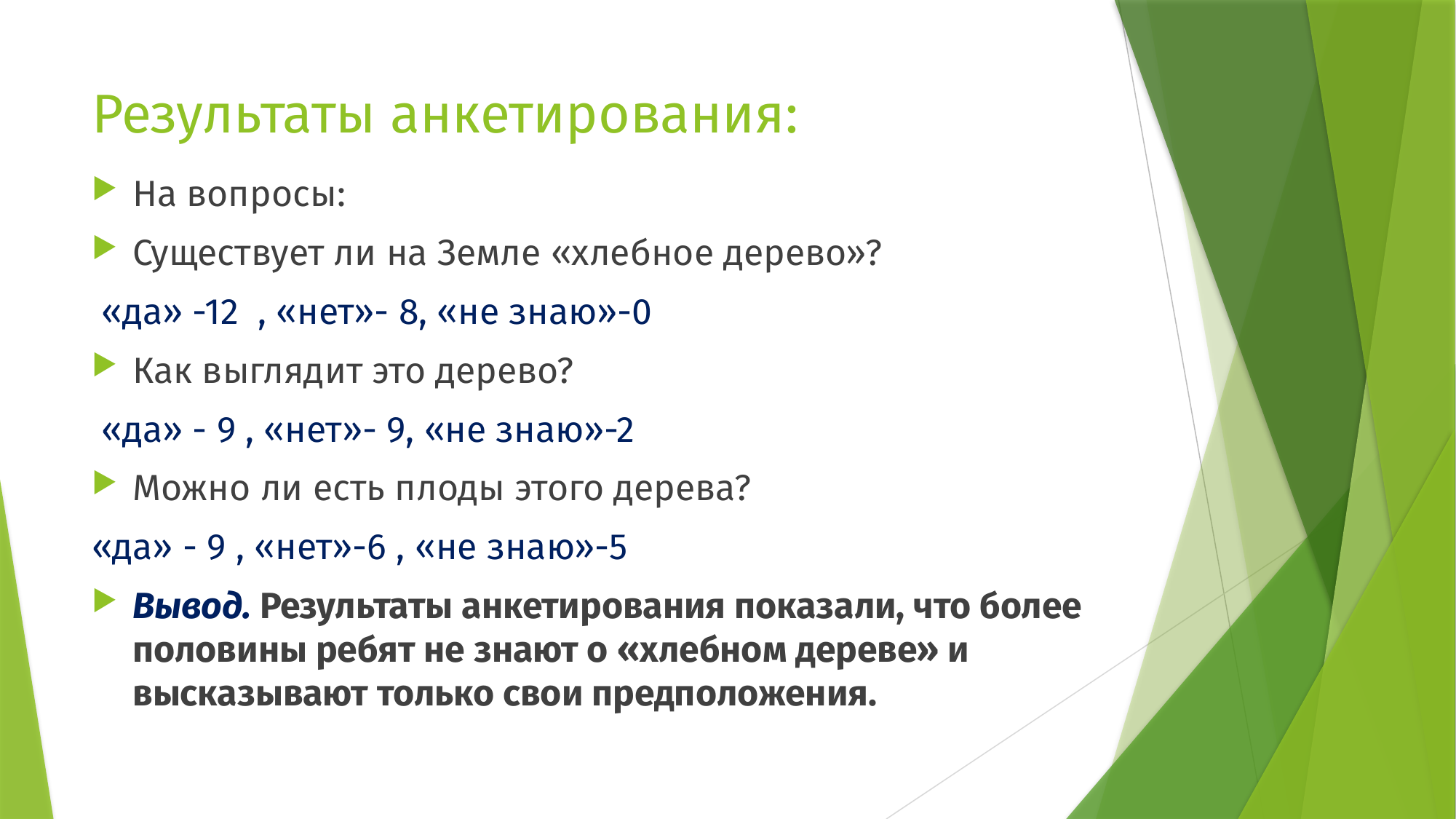

# Результаты анкетирования:
На вопросы:
Существует ли на Земле «хлебное дерево»?
 «да» -12  , «нет»- 8, «не знаю»-0
Как выглядит это дерево?
 «да» - 9 , «нет»- 9, «не знаю»-2
Можно ли есть плоды этого дерева?
«да» - 9 , «нет»-6 , «не знаю»-5
Вывод. Результаты анкетирования показали, что более половины ребят не знают о «хлебном дереве» и высказывают только свои предположения.